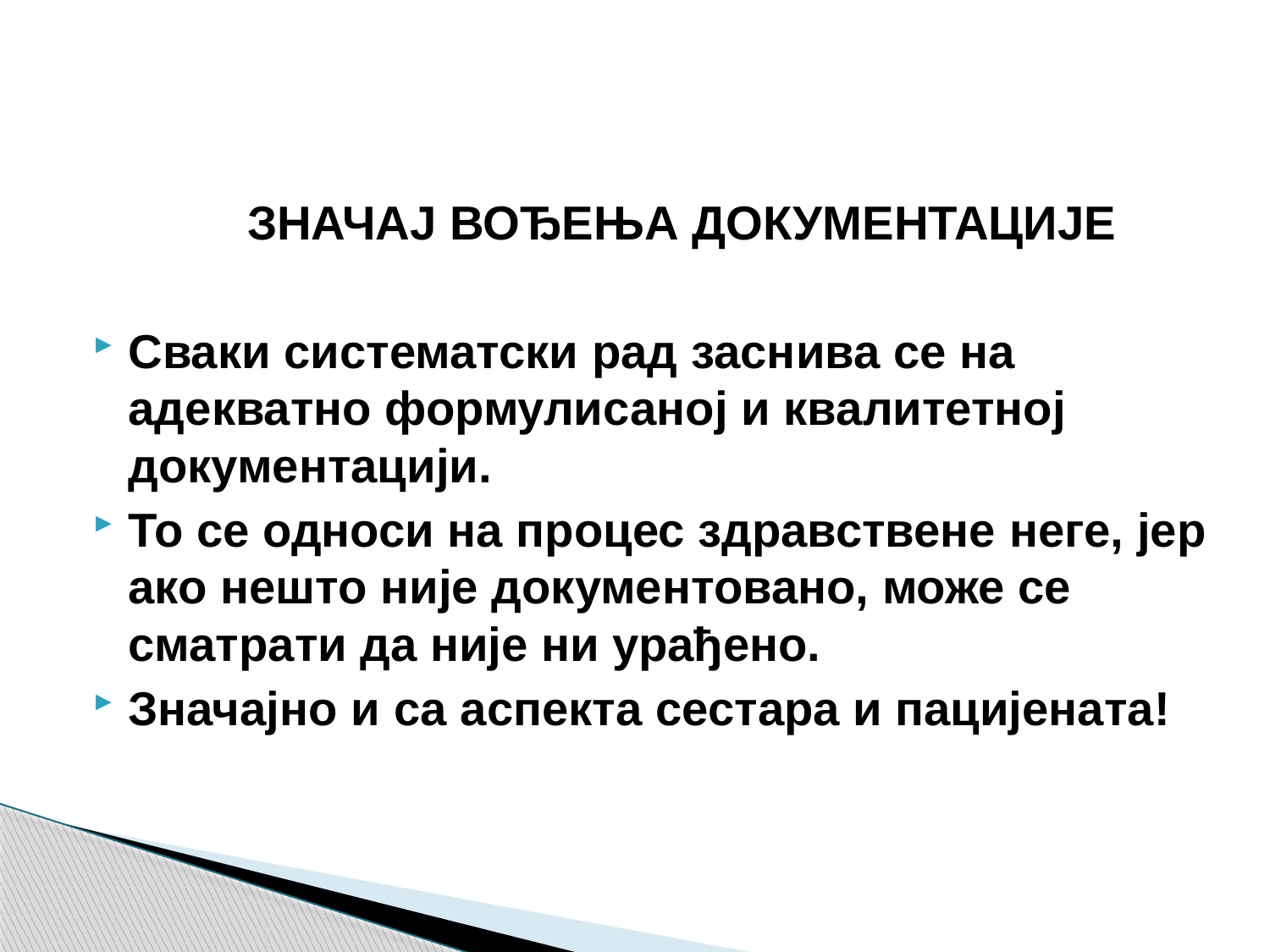

ЗНАЧАЈ ВОЂЕЊА ДОКУМЕНТАЦИЈЕ

Сваки систематски рад заснива се на адекватно формулисаној и квалитетној документацији.
То се односи на процес здравствене неге, јер ако нешто није документовано, може се сматрати да није ни урађено.
Значајно и са аспекта сестара и пацијената!